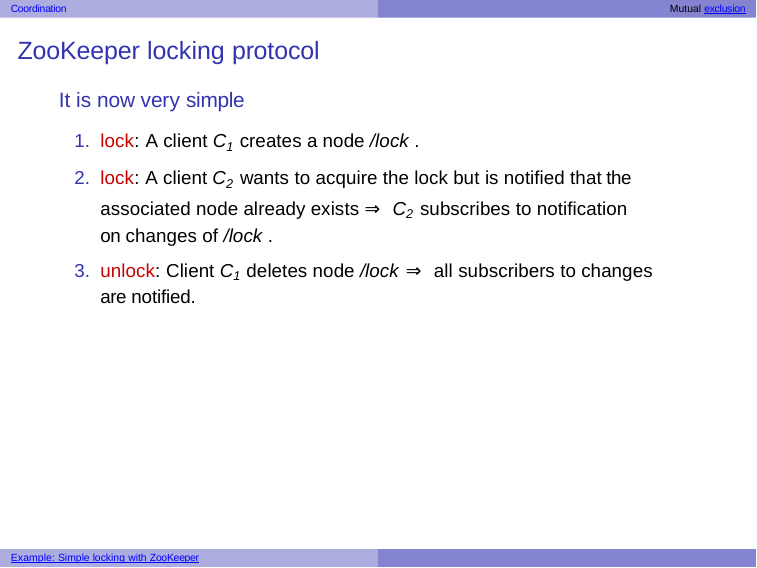

Coordination	Mutual exclusion
# ZooKeeper locking protocol
It is now very simple
lock: A client C1 creates a node /lock .
lock: A client C2 wants to acquire the lock but is notified that the associated node already exists ⇒ C2 subscribes to notification on changes of /lock .
unlock: Client C1 deletes node /lock ⇒ all subscribers to changes are notified.

Example: Simple locking with ZooKeeper